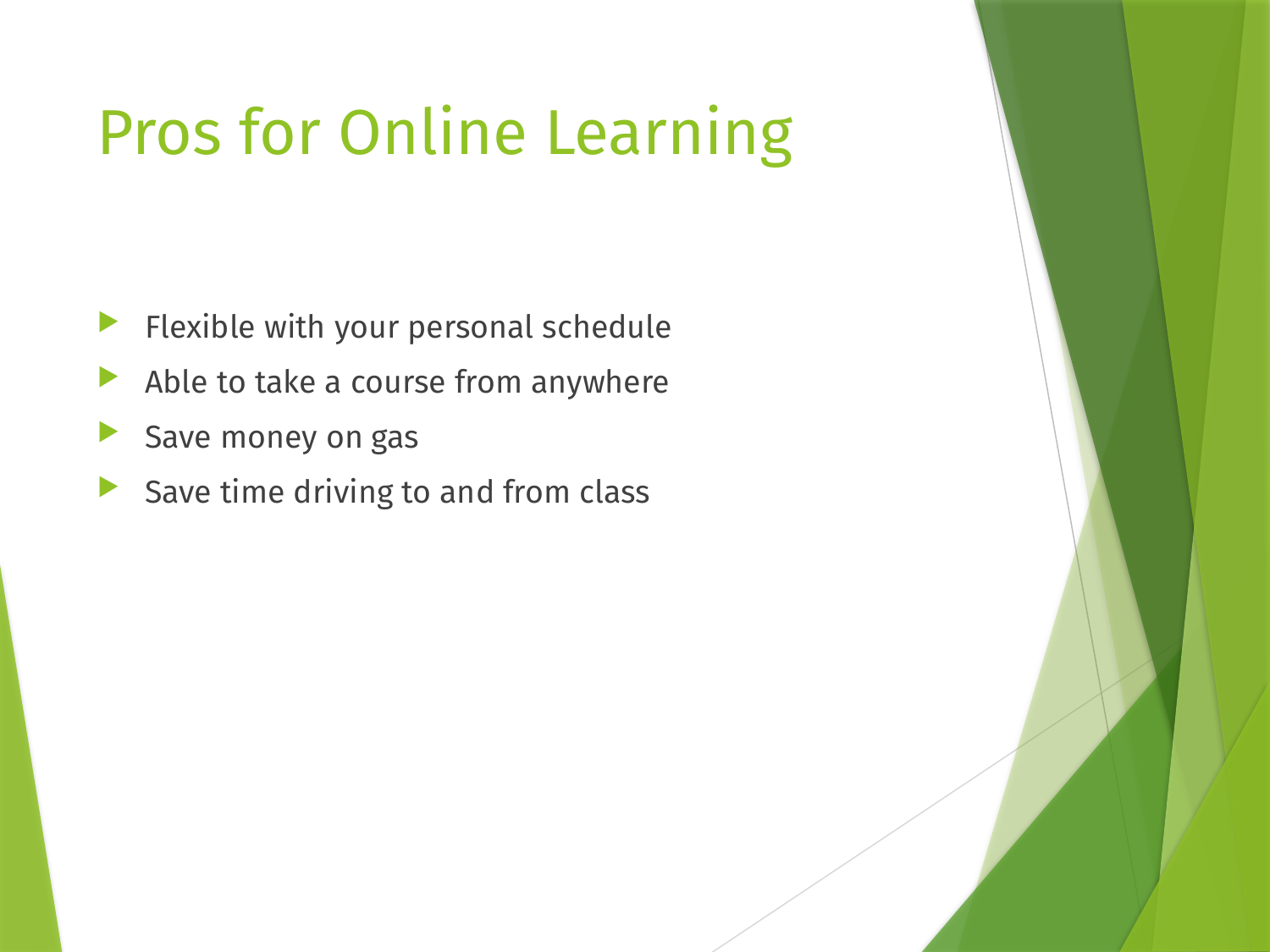

# Pros for Online Learning
Flexible with your personal schedule
Able to take a course from anywhere
Save money on gas
Save time driving to and from class